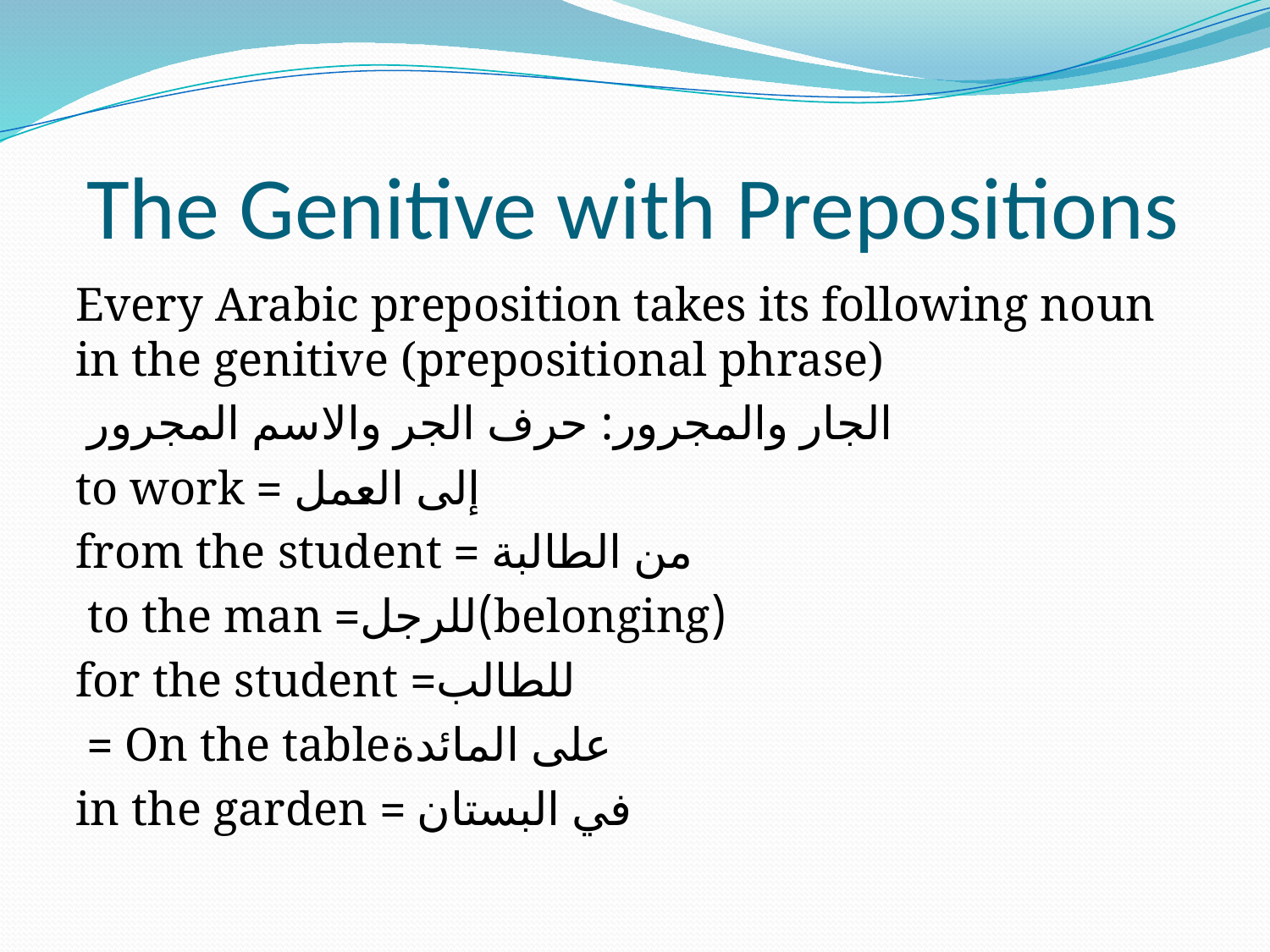

# The Genitive with Prepositions
Every Arabic preposition takes its following noun in the genitive (prepositional phrase)
الجار والمجرور: حرف الجر والاسم المجرور
إلى العمل = to work
من الطالبة = from the student
  (belonging)للرجل= to the man
للطالب= for the student
على المائدةOn the table =
في البستان = in the garden